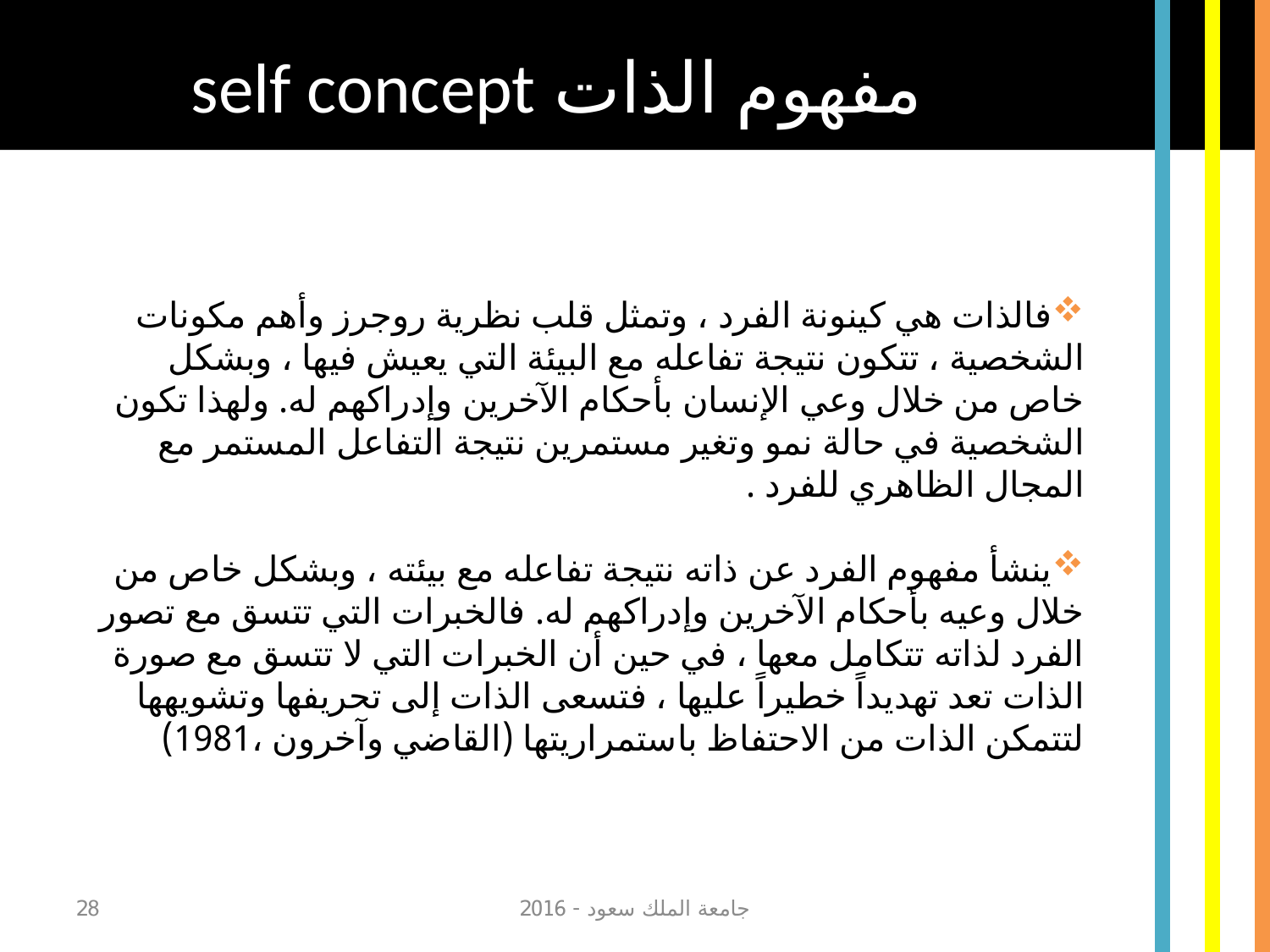

مفهوم الذات self concept
فالذات هي كينونة الفرد ، وتمثل قلب نظرية روجرز وأهم مكونات الشخصية ، تتكون نتيجة تفاعله مع البيئة التي يعيش فيها ، وبشكل خاص من خلال وعي الإنسان بأحكام الآخرين وإدراكهم له. ولهذا تكون الشخصية في حالة نمو وتغير مستمرين نتيجة التفاعل المستمر مع المجال الظاهري للفرد .

ينشأ مفهوم الفرد عن ذاته نتيجة تفاعله مع بيئته ، وبشكل خاص من خلال وعيه بأحكام الآخرين وإدراكهم له. فالخبرات التي تتسق مع تصور الفرد لذاته تتكامل معها ، في حين أن الخبرات التي لا تتسق مع صورة الذات تعد تهديداً خطيراً عليها ، فتسعى الذات إلى تحريفها وتشويهها لتتمكن الذات من الاحتفاظ باستمراريتها (القاضي وآخرون ،1981)
28
جامعة الملك سعود - 2016